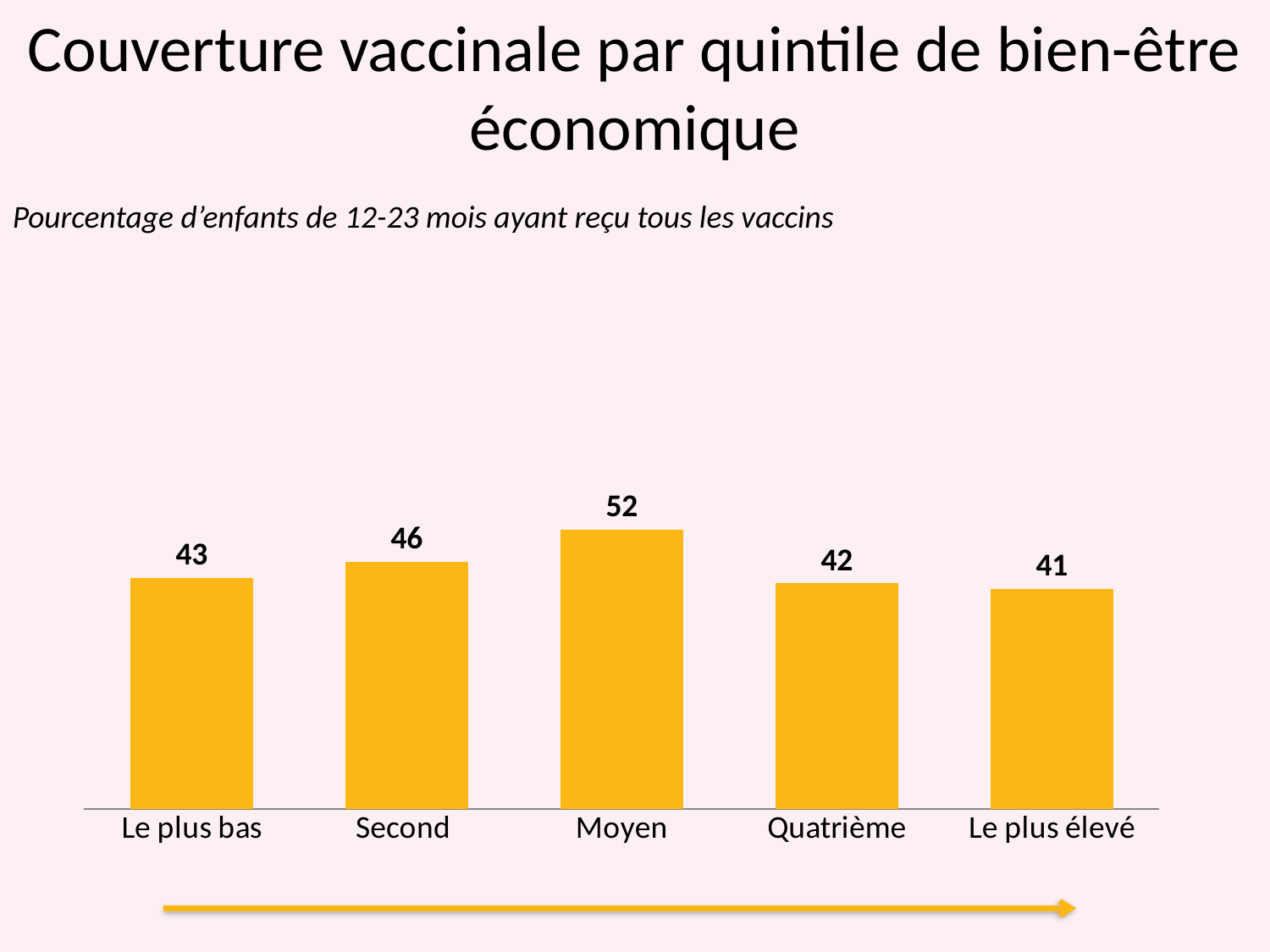

# Couverture vaccinale par quintile de bien-être économique
Pourcentage d’enfants de 12-23 mois ayant reçu tous les vaccins

### Chart

| Category | Series 1 |
|---|---|
| Le plus bas | 43.0 |
| Second  | 46.0 |
| Moyen | 52.0 |
| Quatrième | 42.0 |
| Le plus élevé | 41.0 |